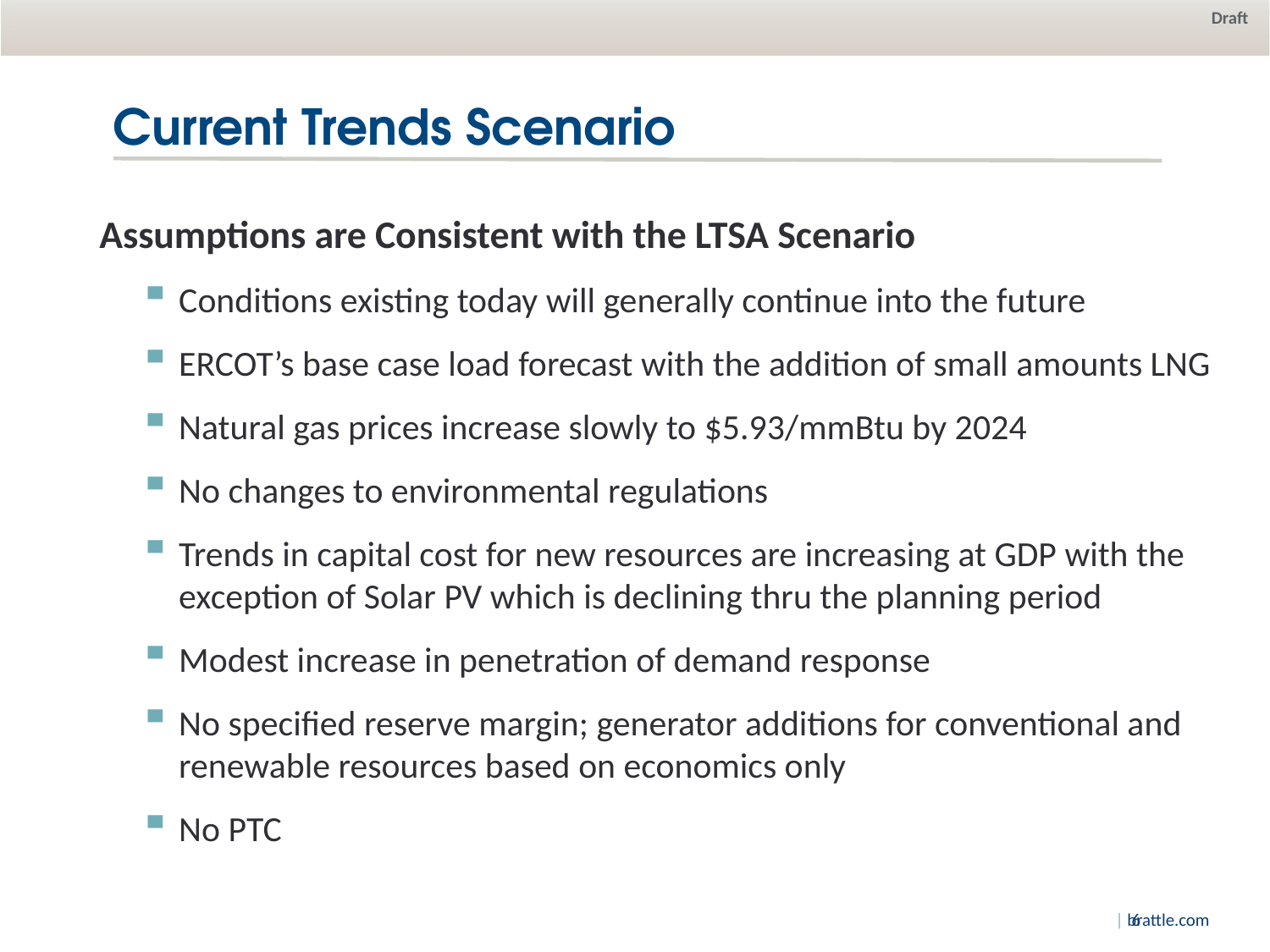

# Current Trends Scenario
Assumptions are Consistent with the LTSA Scenario
Conditions existing today will generally continue into the future
ERCOT’s base case load forecast with the addition of small amounts LNG
Natural gas prices increase slowly to $5.93/mmBtu by 2024
No changes to environmental regulations
Trends in capital cost for new resources are increasing at GDP with the exception of Solar PV which is declining thru the planning period
Modest increase in penetration of demand response
No specified reserve margin; generator additions for conventional and renewable resources based on economics only
No PTC